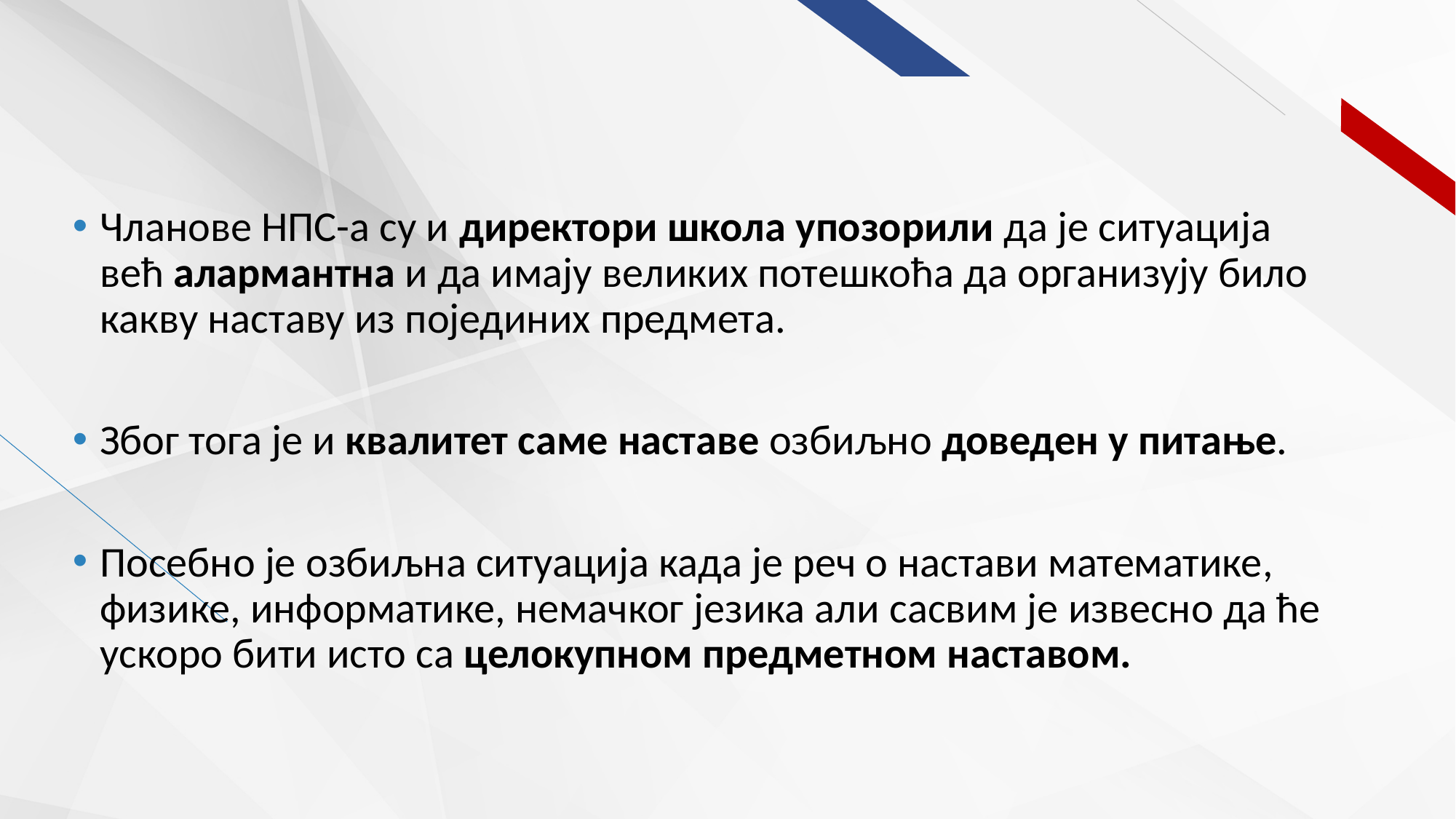

Чланове НПС-а су и директори школа упозорили да је ситуација већ алармантна и да имају великих потешкоћа да организују било какву наставу из појединих предмета.

Због тога је и квалитет саме наставе озбиљно доведен у питање.

Посебно је озбиљна ситуација када је реч о настави математике, физике, информатике, немачког језика али сасвим је извесно да ће ускоро бити исто са целокупном предметном наставом.